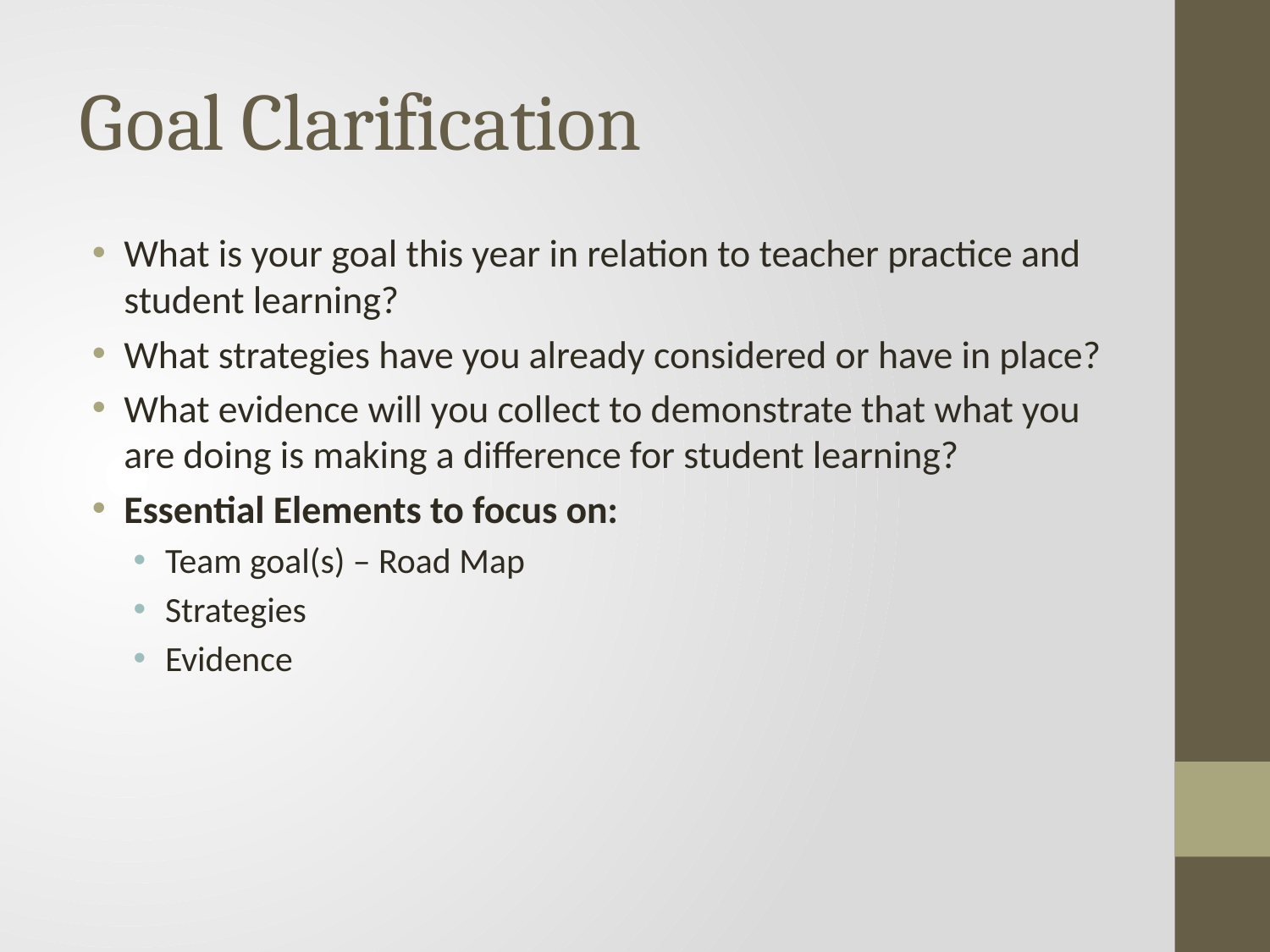

# Goal Clarification
What is your goal this year in relation to teacher practice and student learning?
What strategies have you already considered or have in place?
What evidence will you collect to demonstrate that what you are doing is making a difference for student learning?
Essential Elements to focus on:
Team goal(s) – Road Map
Strategies
Evidence